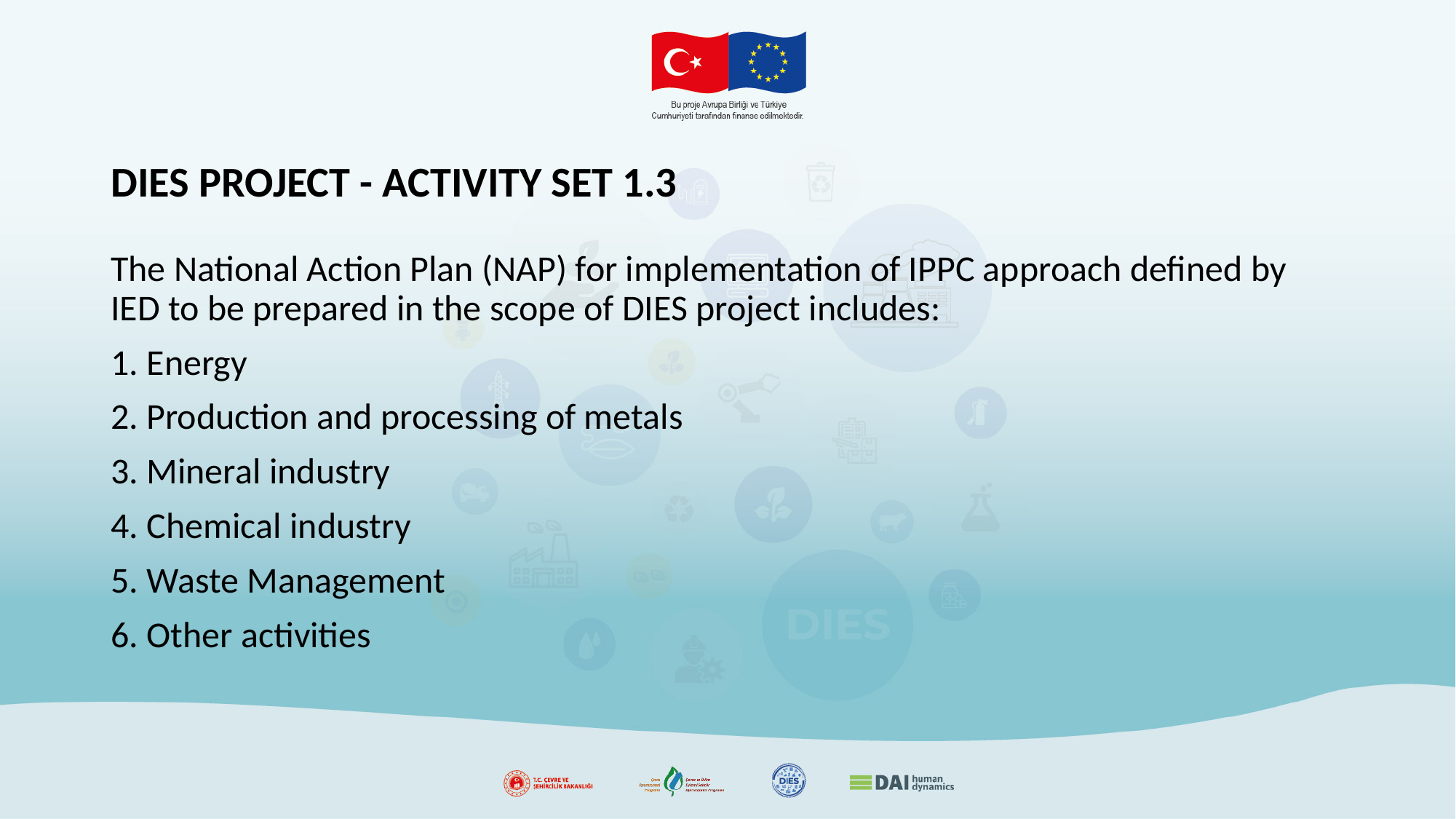

# DIES PROJECT - ACTIVITY SET 1.3
The National Action Plan (NAP) for implementation of IPPC approach defined by IED to be prepared in the scope of DIES project includes:
1. Energy
2. Production and processing of metals
3. Mineral industry
4. Chemical industry
5. Waste Management
6. Other activities